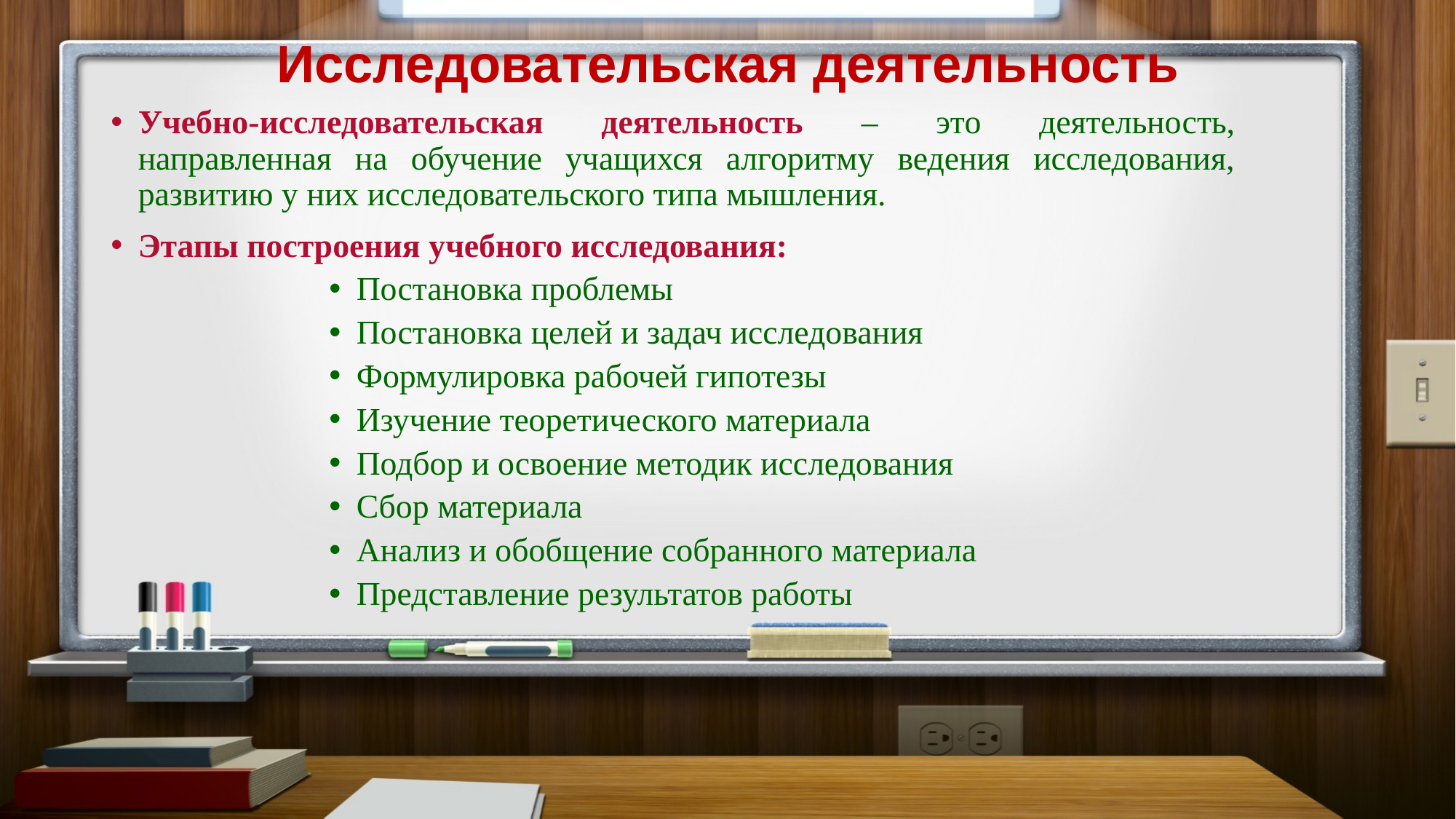

# Исследовательская деятельность
Учебно-исследовательская деятельность – это деятельность, направленная на обучение учащихся алгоритму ведения исследования, развитию у них исследовательского типа мышления.
Этапы построения учебного исследования:
Постановка проблемы
Постановка целей и задач исследования
Формулировка рабочей гипотезы
Изучение теоретического материала
Подбор и освоение методик исследования
Сбор материала
Анализ и обобщение собранного материала
Представление результатов работы